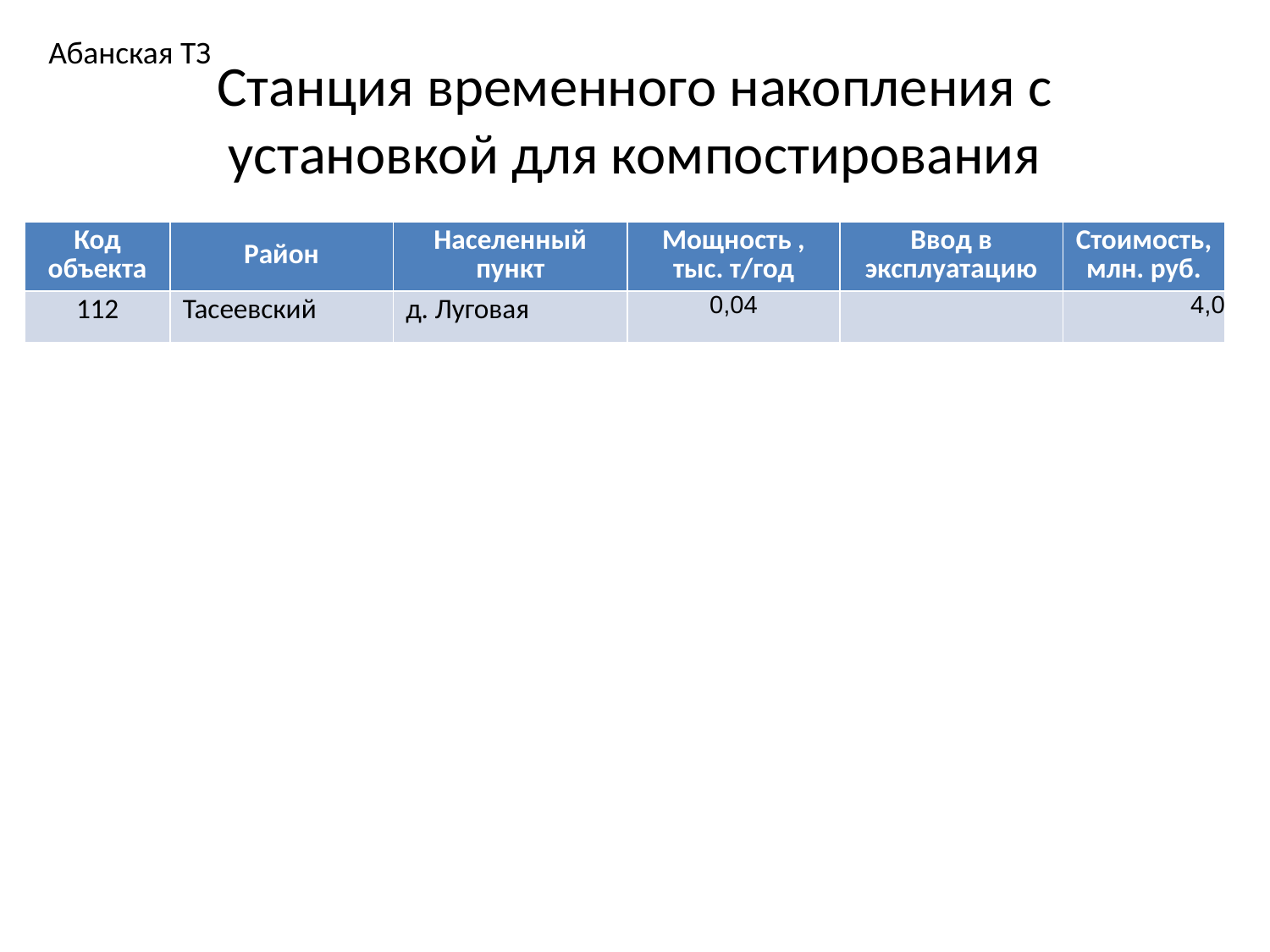

Абанская ТЗ
# Станция временного накопления с установкой для компостирования
| Код объекта | Район | Населенный пункт | Мощность , тыс. т/год | Ввод в эксплуатацию | Стоимость, млн. руб. |
| --- | --- | --- | --- | --- | --- |
| 112 | Тасеевский | д. Луговая | 0,04 |  | 4,0 |